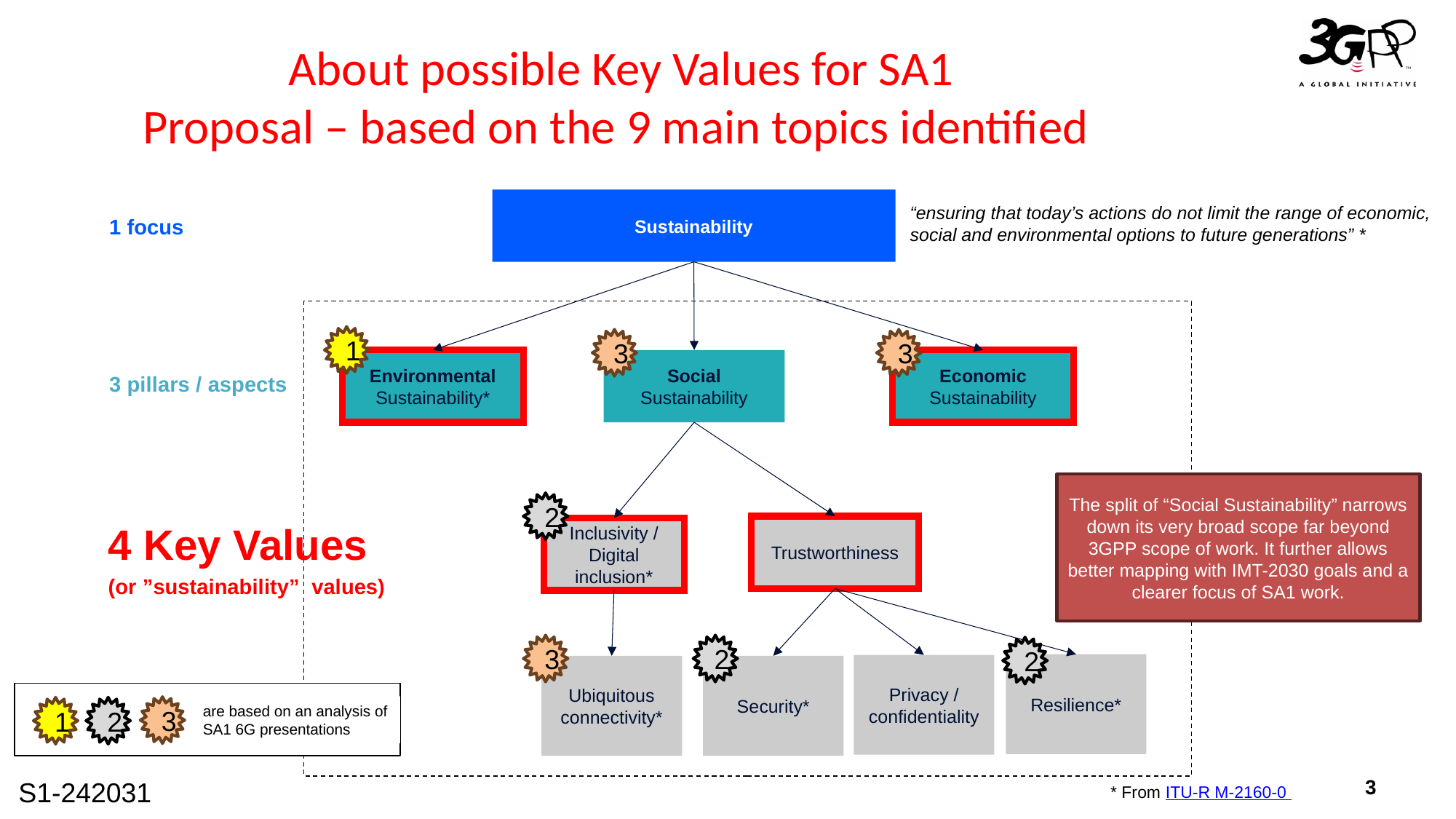

# About possible Key Values for SA1 Proposal – based on the 9 main topics identified
Sustainability
“ensuring that today’s actions do not limit the range of economic, social and environmental options to future generations” *
1 focus

1
3
3
Environmental Sustainability*
Social Sustainability
Economic Sustainability
3 pillars / aspects
The split of “Social Sustainability” narrows down its very broad scope far beyond 3GPP scope of work. It further allows better mapping with IMT-2030 goals and a clearer focus of SA1 work.
2
Trustworthiness
4 Key Values
(or ”sustainability”  values)
Inclusivity / Digital inclusion*
3
2
2
Resilience*
Privacy / confidentiality
Ubiquitous connectivity*
Security*

are based on an analysis of SA1 6G presentations
3
2
1
* From ITU-R M-2160-0